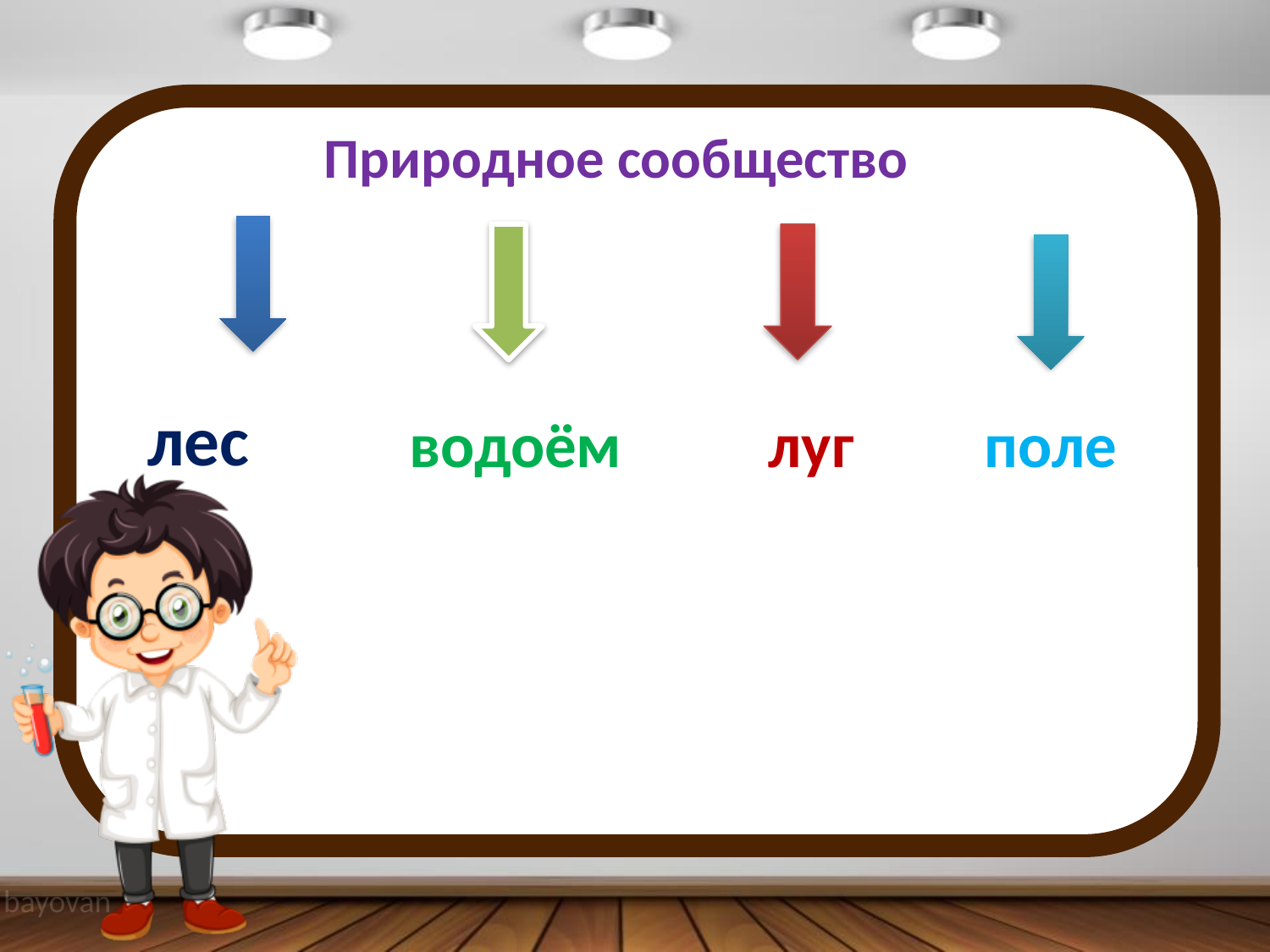

# Природное сообщество

лес
водоём
луг
поле